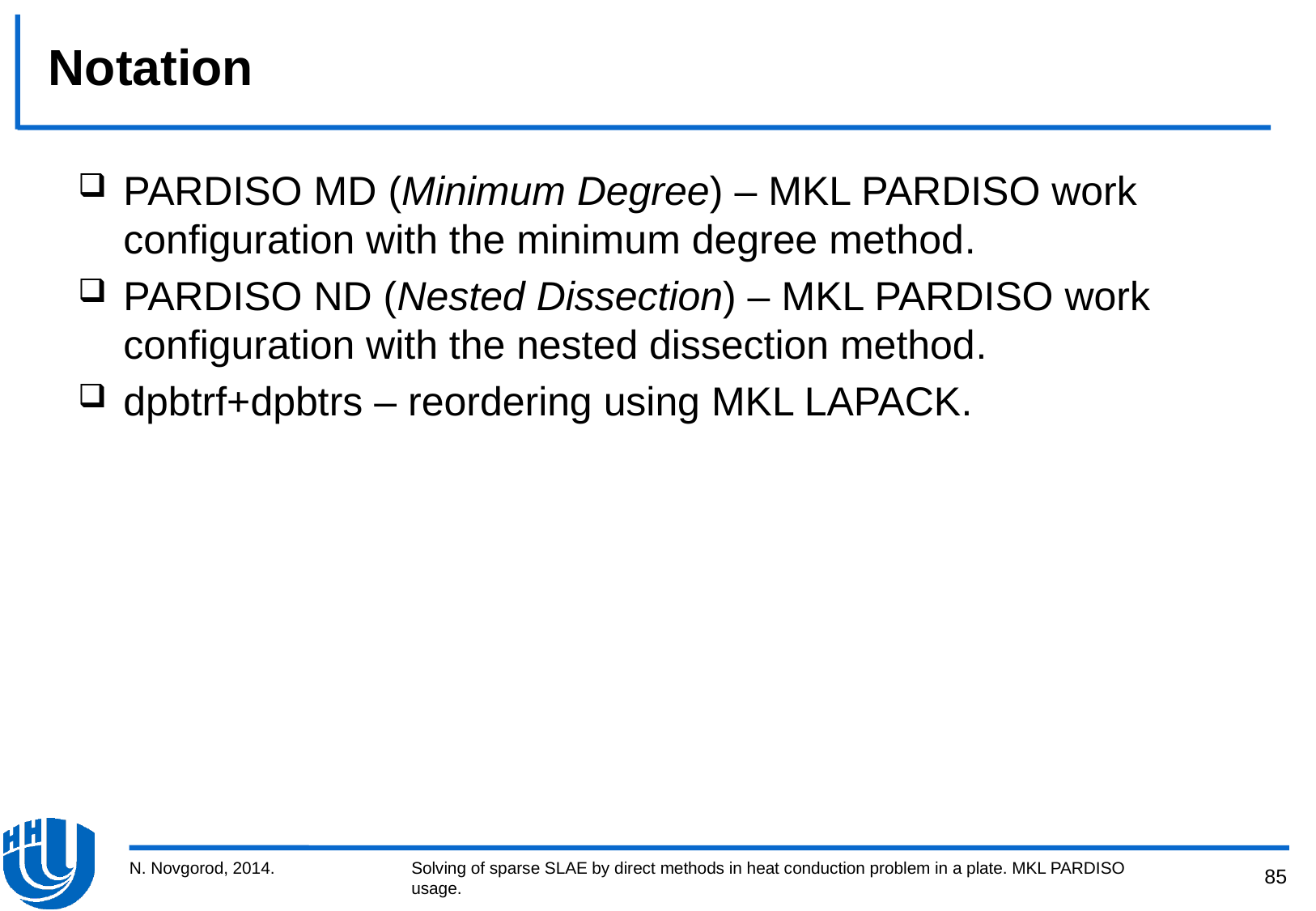

# Notation
PARDISO MD (Minimum Degree) – MKL PARDISO work configuration with the minimum degree method.
PARDISO ND (Nested Dissection) – MKL PARDISO work configuration with the nested dissection method.
dpbtrf+dpbtrs – reordering using MKL LAPACK.
N. Novgorod, 2014.
Solving of sparse SLAE by direct methods in heat conduction problem in a plate. MKL PARDISO usage.